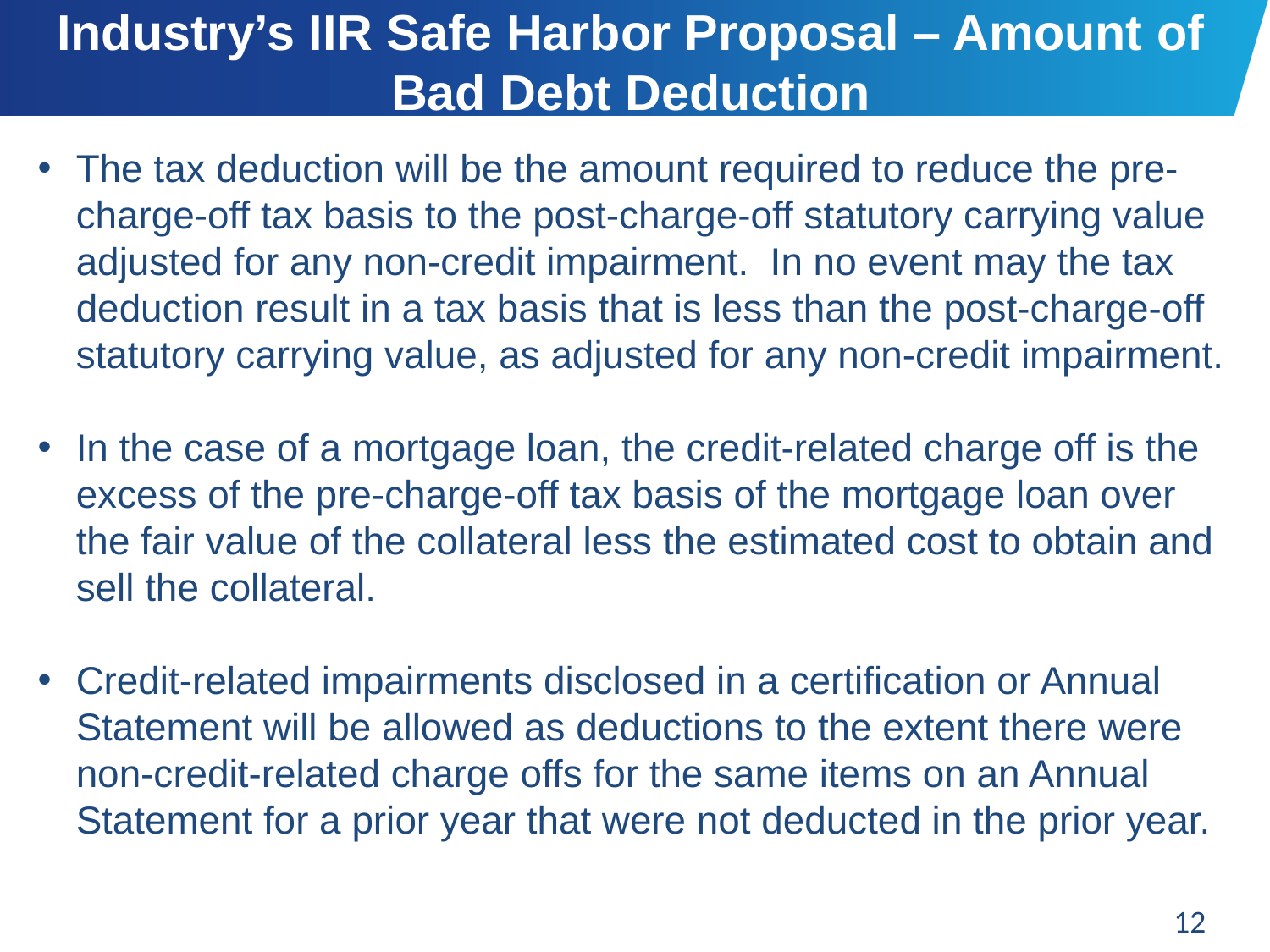

# Industry’s IIR Safe Harbor Proposal – Amount of Bad Debt Deduction
The tax deduction will be the amount required to reduce the pre- charge-off tax basis to the post-charge-off statutory carrying value adjusted for any non-credit impairment.  In no event may the tax deduction result in a tax basis that is less than the post-charge-off statutory carrying value, as adjusted for any non-credit impairment.

In the case of a mortgage loan, the credit-related charge off is the excess of the pre-charge-off tax basis of the mortgage loan over the fair value of the collateral less the estimated cost to obtain and sell the collateral.

Credit-related impairments disclosed in a certification or Annual Statement will be allowed as deductions to the extent there were non-credit-related charge offs for the same items on an Annual Statement for a prior year that were not deducted in the prior year.

12